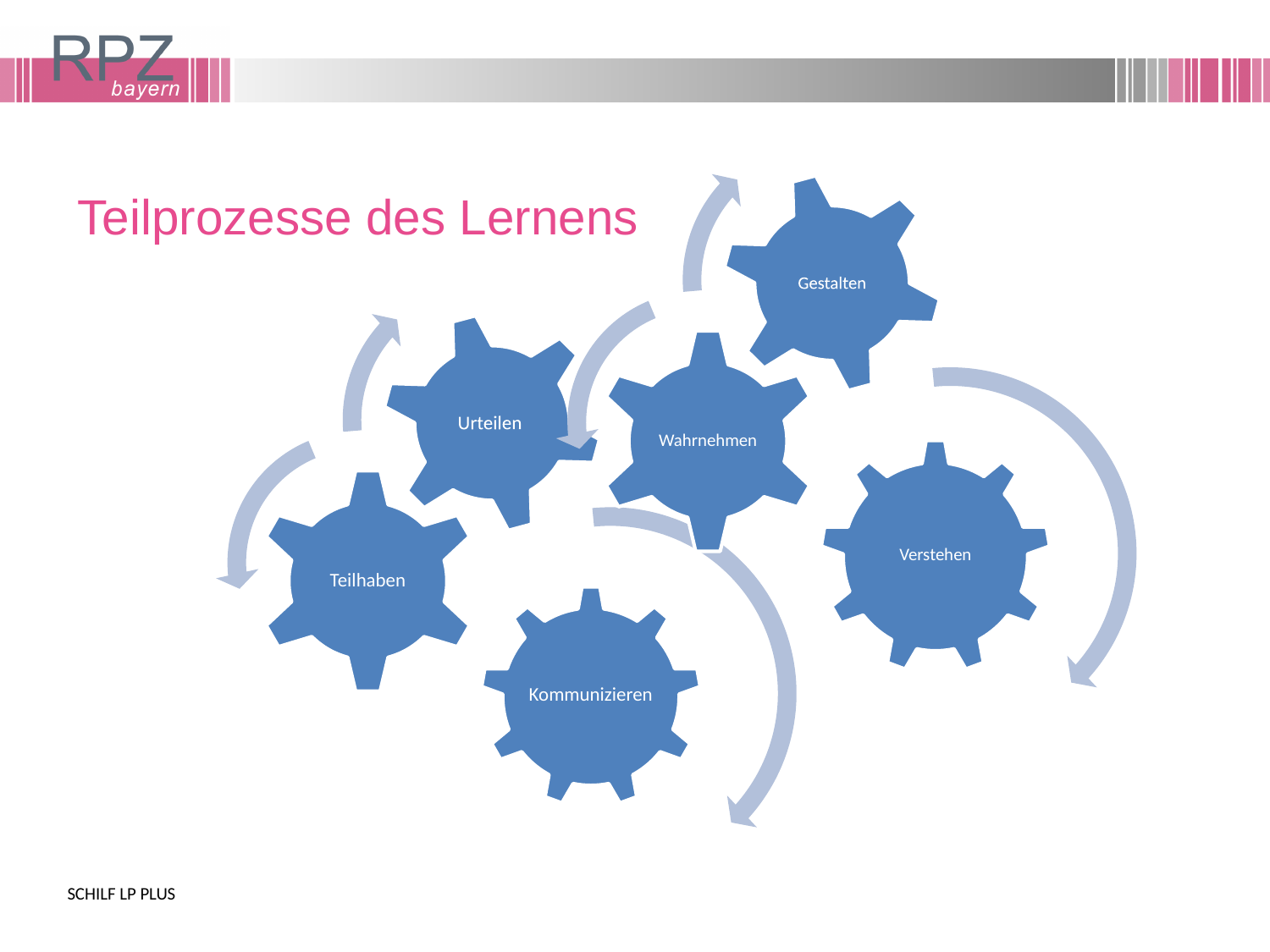

# Teilprozesse des Lernens
Verstehen
Wahrnehmen
Gestalten
Kommunizieren
Teilhaben
Urteilen